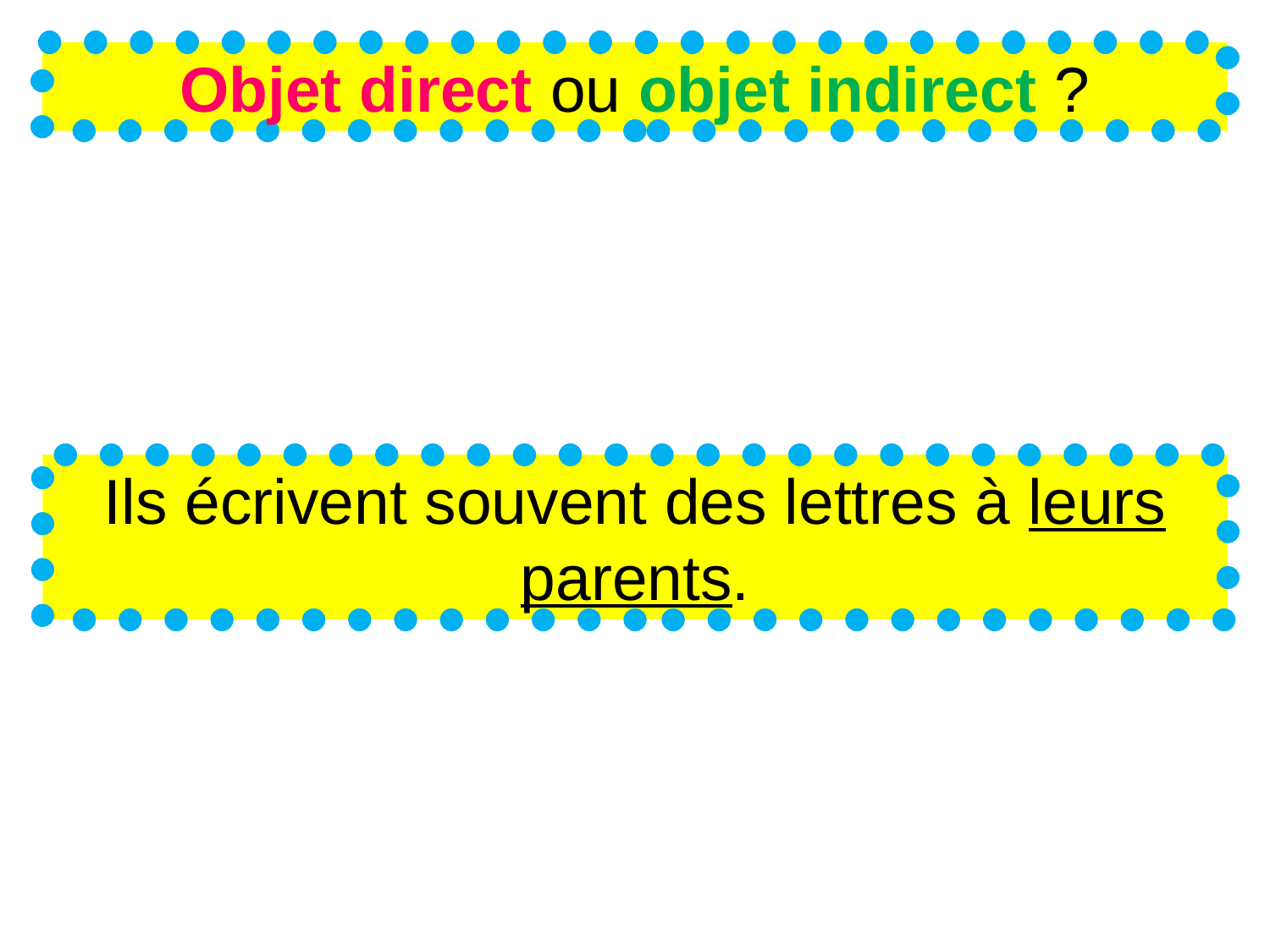

Objet direct ou objet indirect ?
Ils écrivent souvent des lettres à leurs parents.